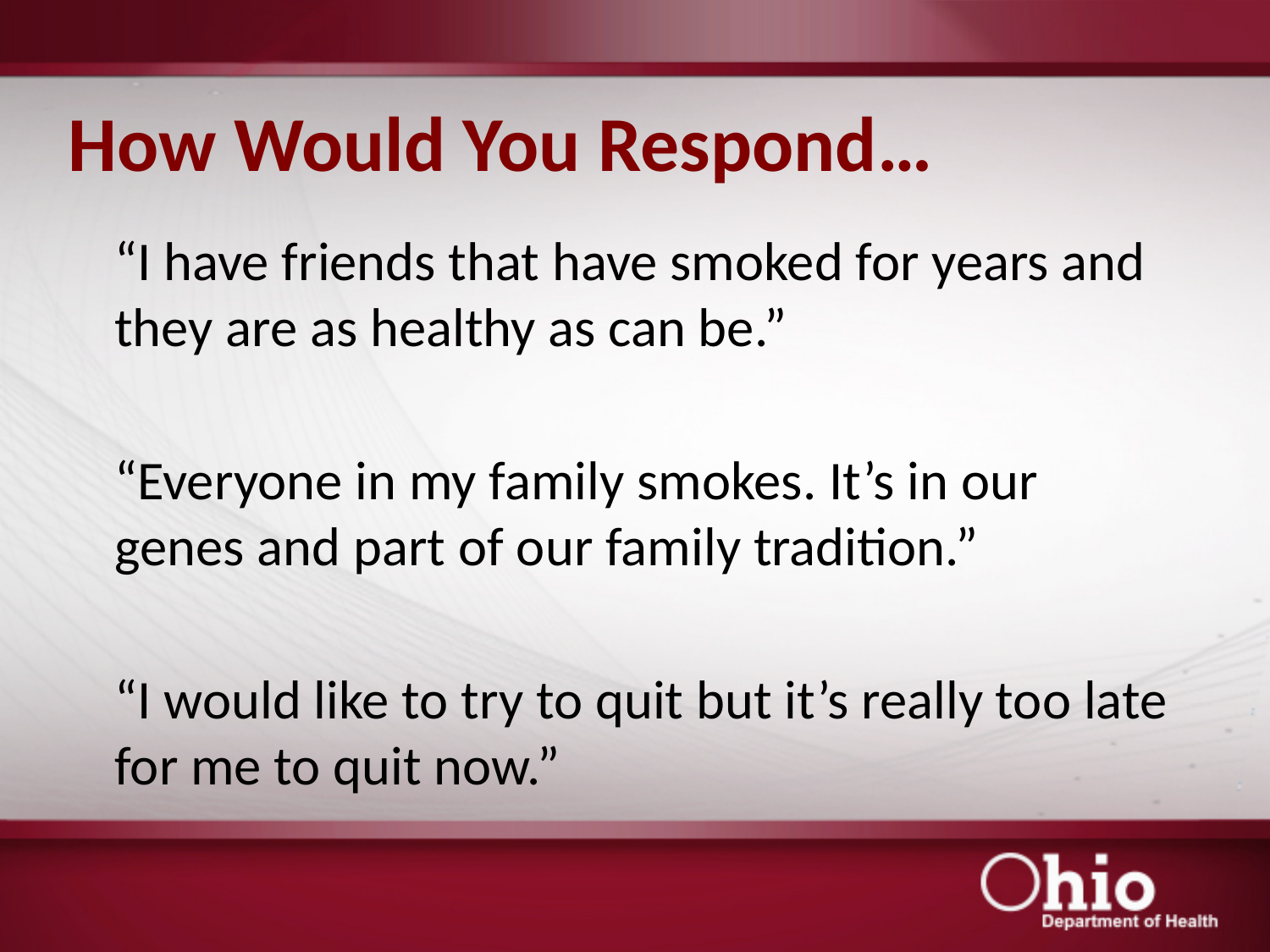

# How Would You Respond…
	“I have friends that have smoked for years and they are as healthy as can be.”

	“Everyone in my family smokes. It’s in our genes and part of our family tradition.”

	“I would like to try to quit but it’s really too late for me to quit now.”